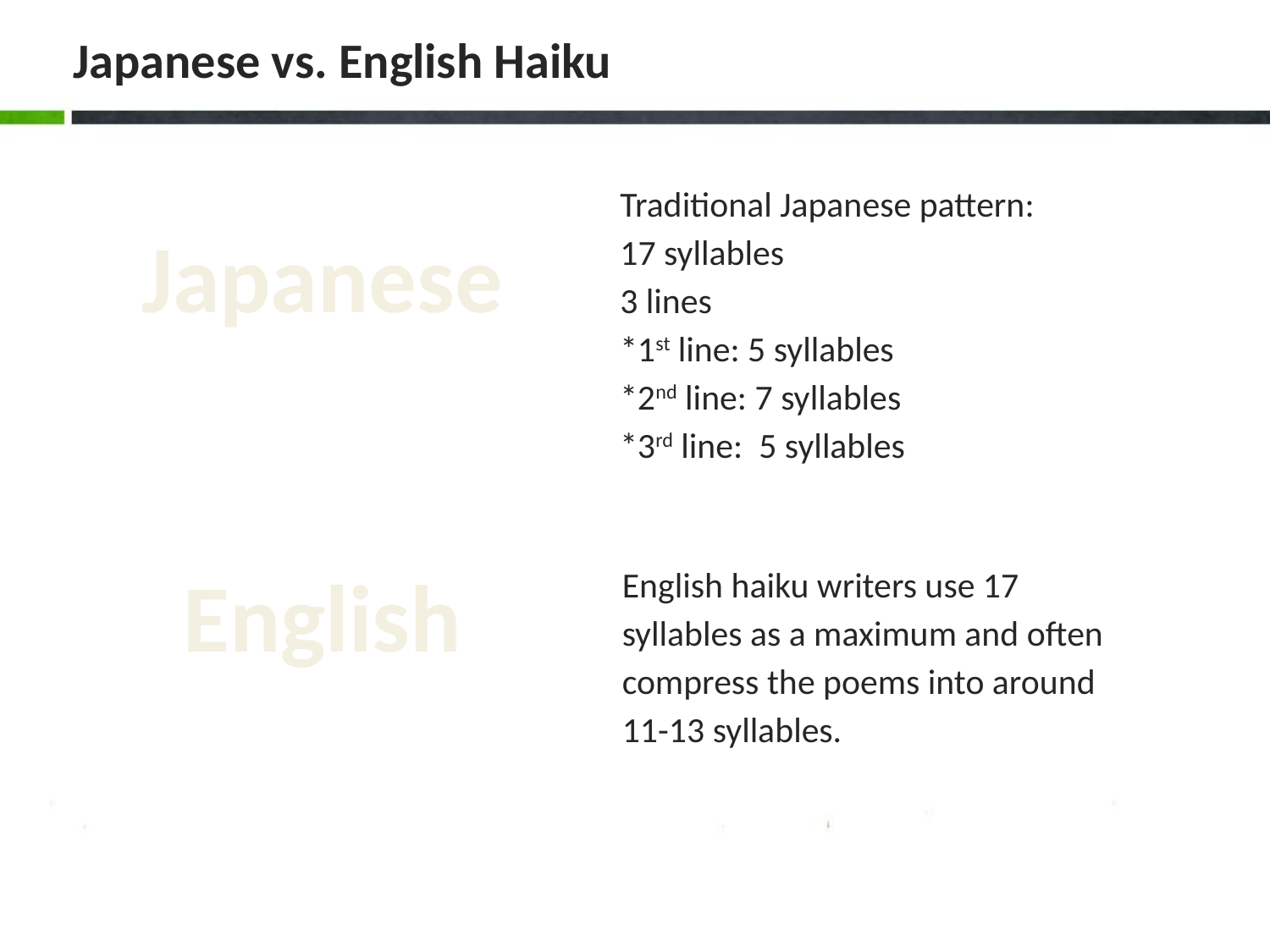

# Japanese vs. English Haiku
Traditional Japanese pattern:
17 syllables
3 lines
*1st line: 5 syllables
*2nd line: 7 syllables
*3rd line:  5 syllables

Japanese
English
English haiku writers use 17 syllables as a maximum and often compress the poems into around 11-13 syllables.